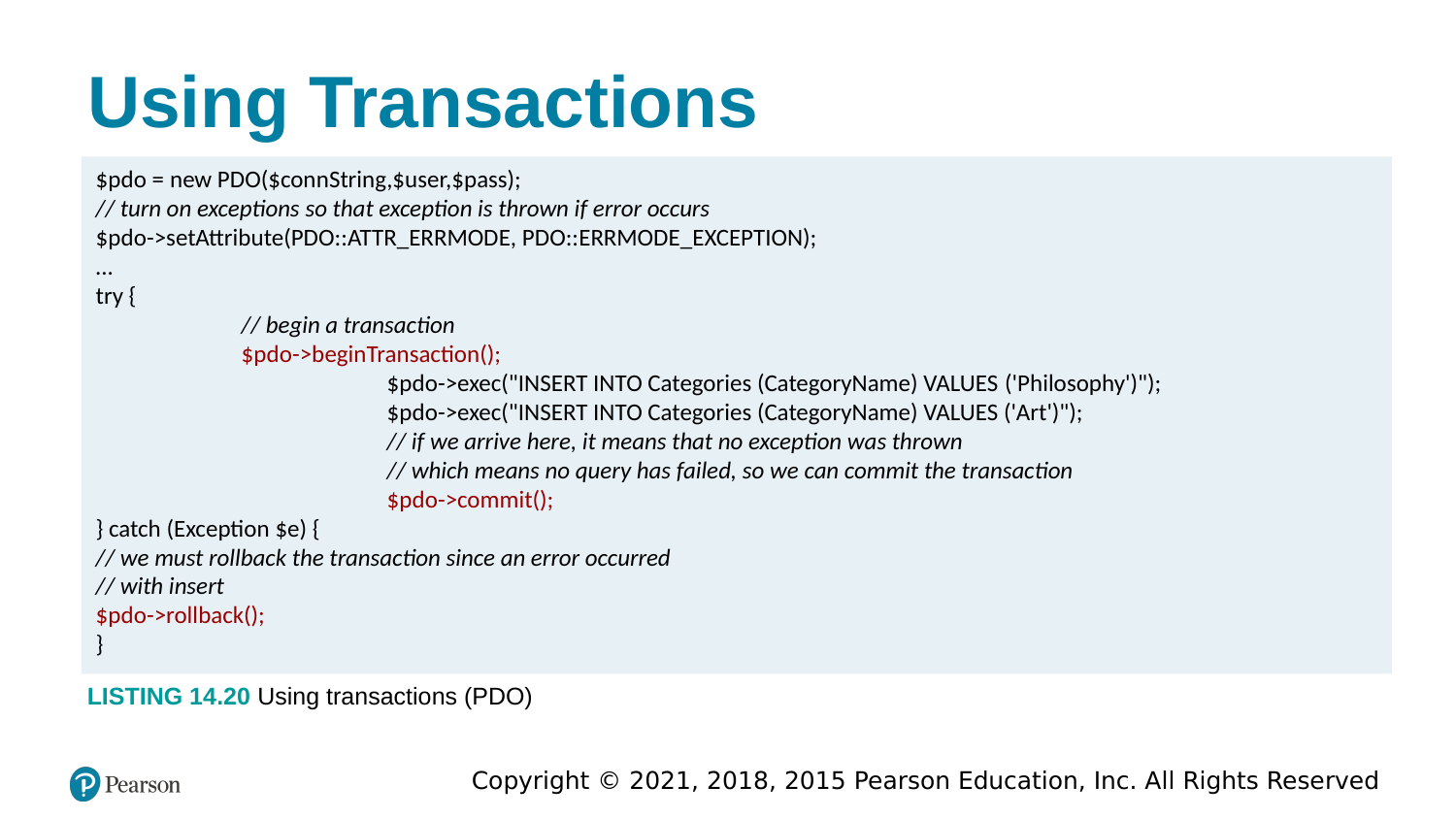

# Using Transactions
$pdo = new PDO($connString,$user,$pass);
// turn on exceptions so that exception is thrown if error occurs
$pdo->setAttribute(PDO::ATTR_ERRMODE, PDO::ERRMODE_EXCEPTION);
...
try {
	// begin a transaction
	$pdo->beginTransaction();
		$pdo->exec("INSERT INTO Categories (CategoryName) VALUES ('Philosophy')");
		$pdo->exec("INSERT INTO Categories (CategoryName) VALUES ('Art')");
		// if we arrive here, it means that no exception was thrown
		// which means no query has failed, so we can commit the transaction
		$pdo->commit();
} catch (Exception $e) {
// we must rollback the transaction since an error occurred
// with insert
$pdo->rollback();
}
LISTING 14.20 Using transactions (PDO)